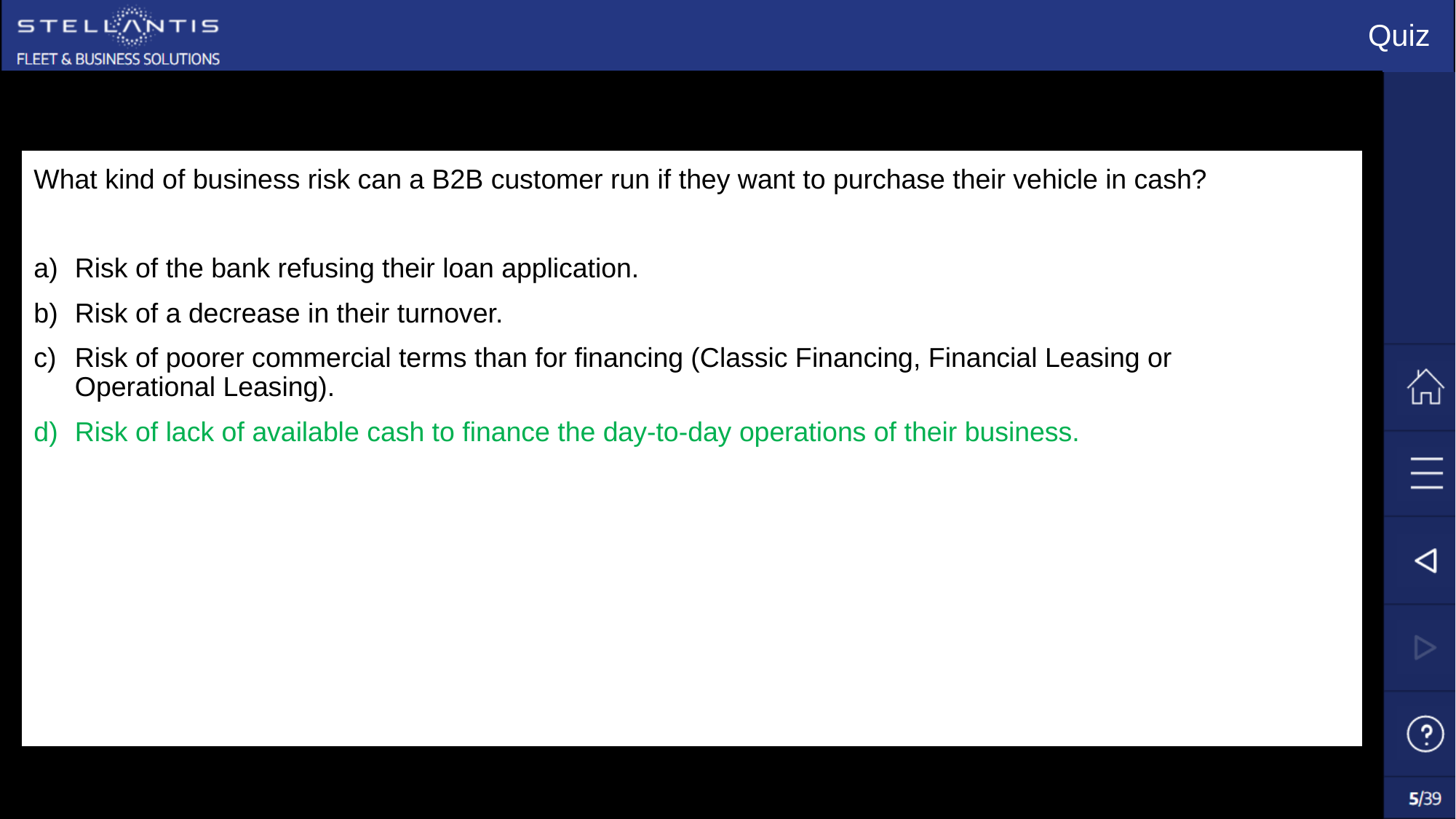

# Quiz
What kind of business risk can a B2B customer run if they want to purchase their vehicle in cash?

Risk of the bank refusing their loan application.
Risk of a decrease in their turnover.
Risk of poorer commercial terms than for financing (Classic Financing, Financial Leasing or Operational Leasing).
Risk of lack of available cash to finance the day-to-day operations of their business.